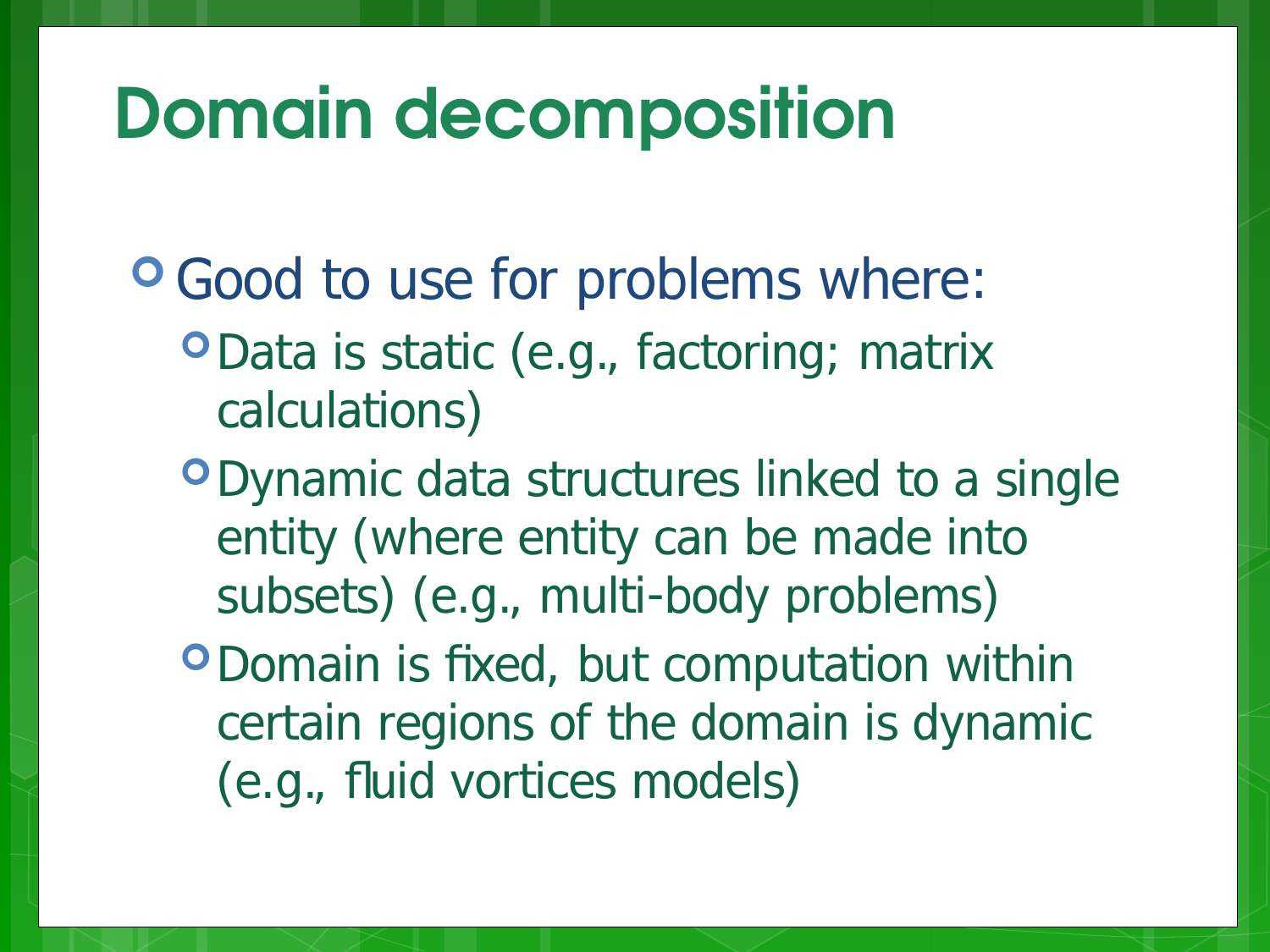

# Domain decomposition
Good to use for problems where:
Data is static (e.g., factoring; matrix calculations)
Dynamic data structures linked to a single entity (where entity can be made into subsets) (e.g., multi-body problems)
Domain is fixed, but computation within certain regions of the domain is dynamic (e.g., fluid vortices models)